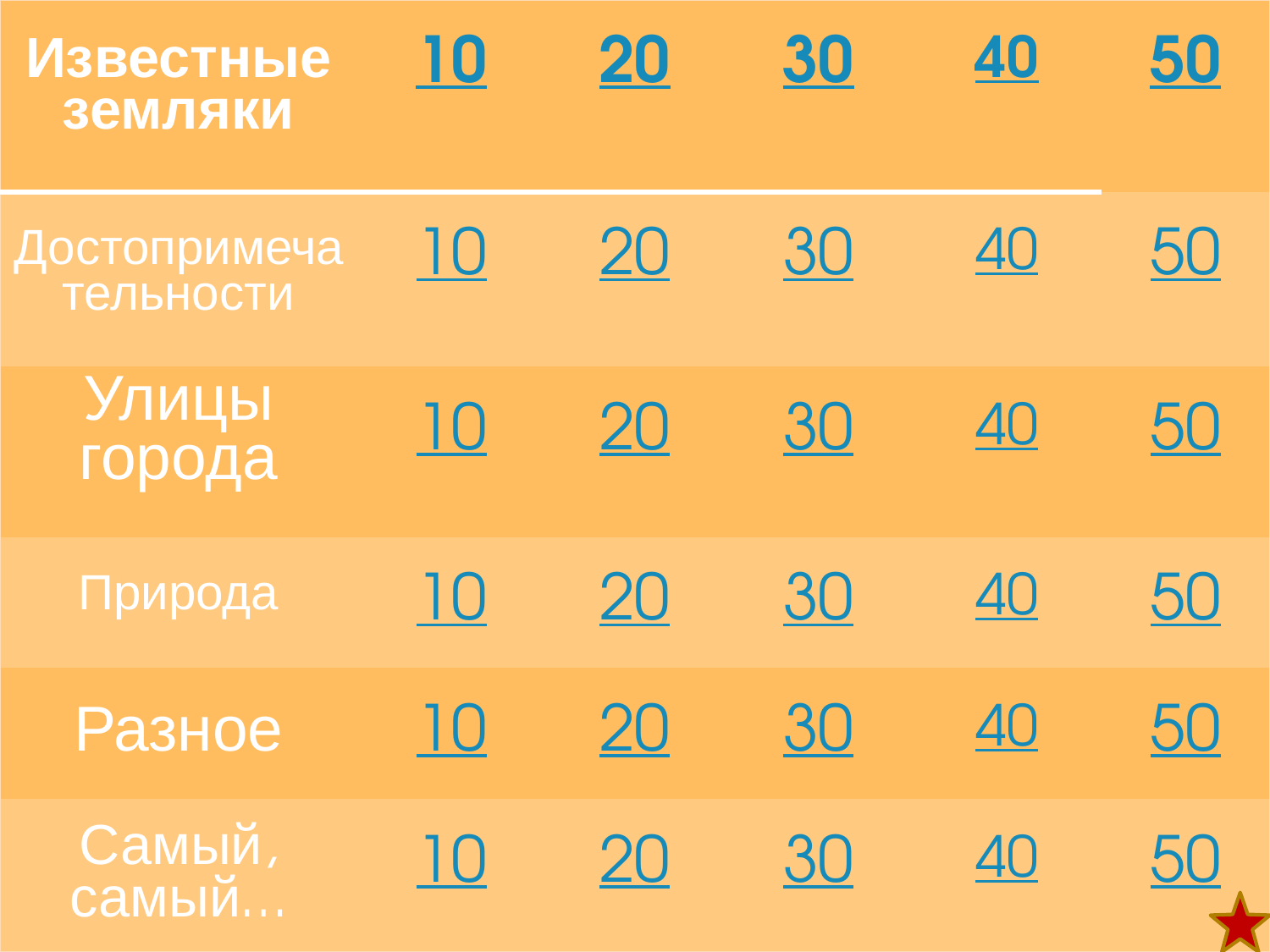

| Известные земляки | 10 | 20 | 30 | 40 | 50 |
| --- | --- | --- | --- | --- | --- |
| Достопримечательности | 10 | 20 | 30 | 40 | 50 |
| Улицы города | 10 | 20 | 30 | 40 | 50 |
| Природа | 10 | 20 | 30 | 40 | 50 |
| Разное | 10 | 20 | 30 | 40 | 50 |
| Самый, самый… | 10 | 20 | 30 | 40 | 50 |